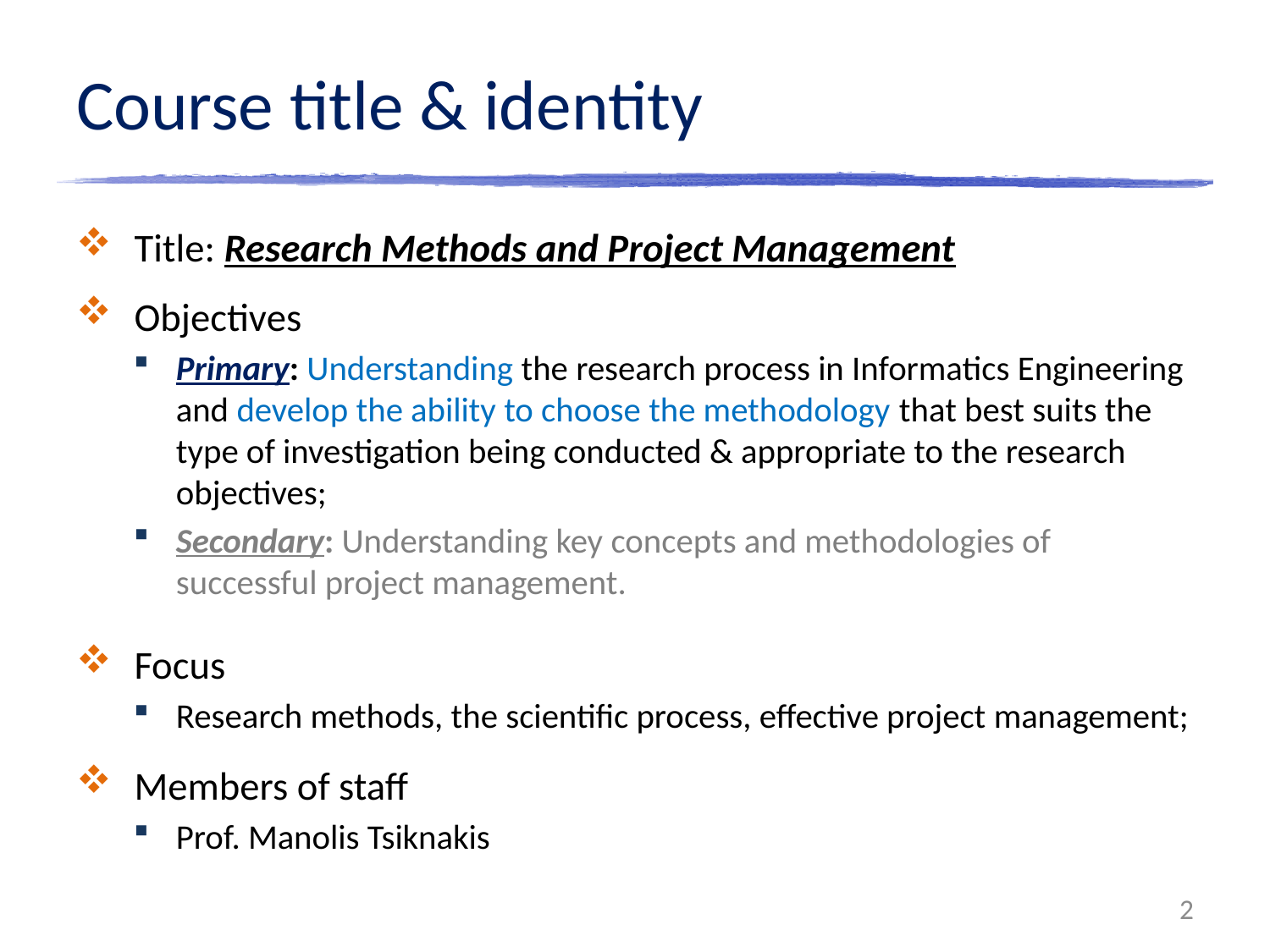

# Course title & identity
Title: Research Methods and Project Management

Objectives
Primary: Understanding the research process in Informatics Engineering and develop the ability to choose the methodology that best suits the type of investigation being conducted & appropriate to the research objectives;
Secondary: Understanding key concepts and methodologies of successful project management.

Focus
Research methods, the scientific process, effective project management;

Members of staff
Prof. Manolis Tsiknakis
2